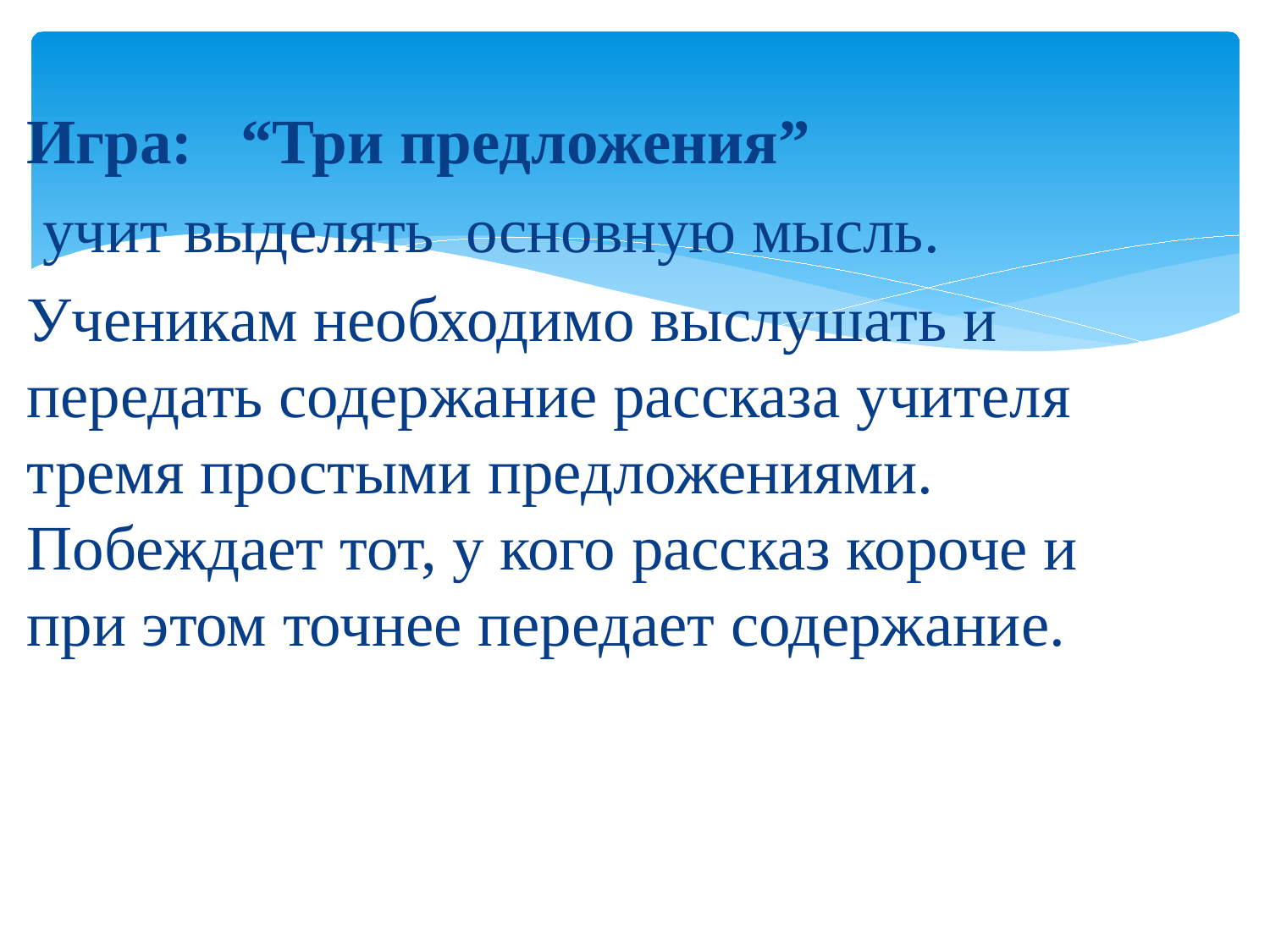

Игра:   “Три предложения”
 учит выделять  основную мысль.
Ученикам необходимо выслушать и передать содержание рассказа учителя тремя простыми предложениями. Побеждает тот, у кого рассказ короче и при этом точнее передает содержание.